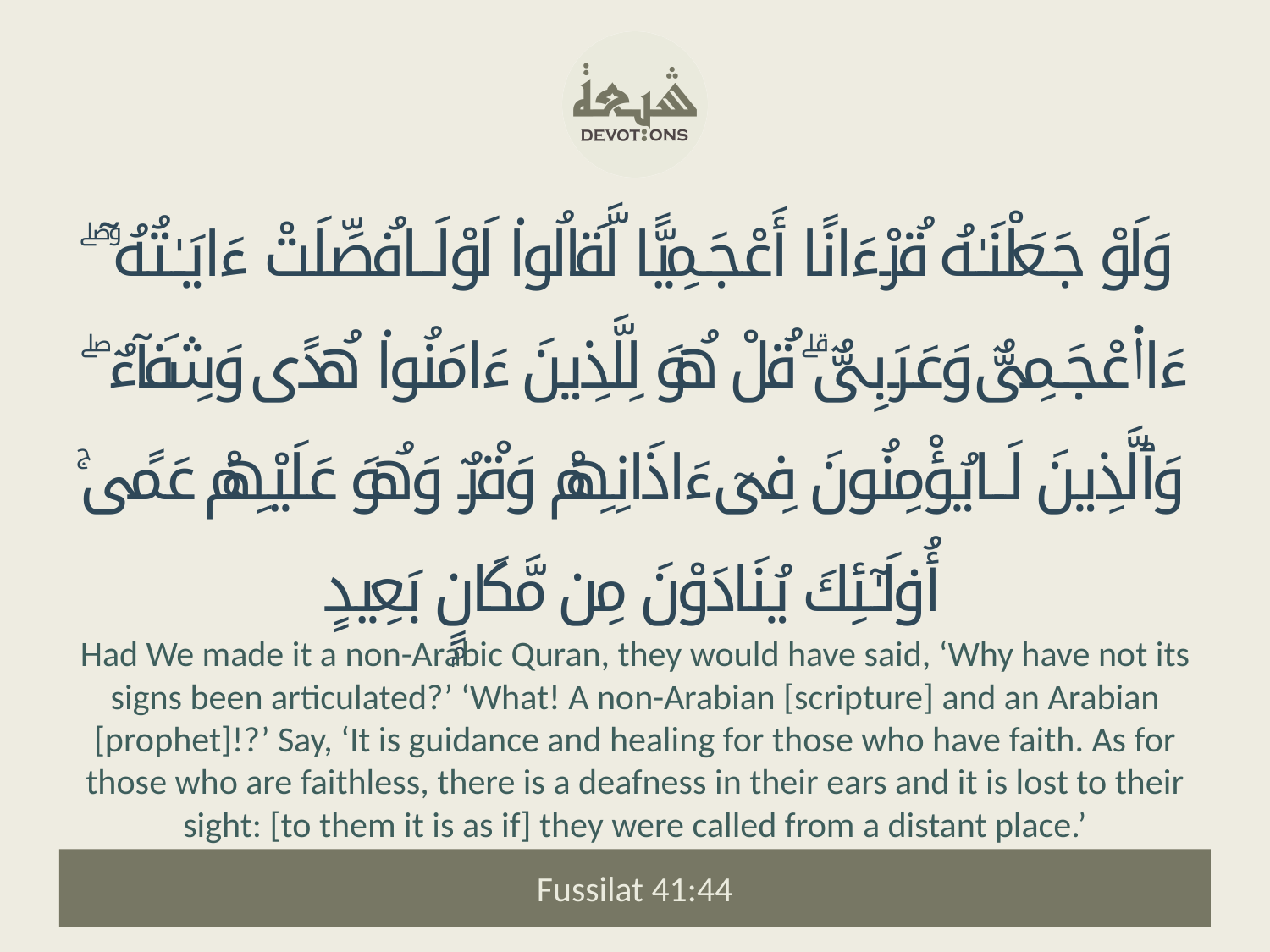

وَلَوْ جَعَلْنَـٰهُ قُرْءَانًا أَعْجَمِيًّا لَّقَالُوا۟ لَوْلَا فُصِّلَتْ ءَايَـٰتُهُۥٓ ۖ ءَا۬عْجَمِىٌّ وَعَرَبِىٌّ ۗ قُلْ هُوَ لِلَّذِينَ ءَامَنُوا۟ هُدًى وَشِفَآءٌ ۖ وَٱلَّذِينَ لَا يُؤْمِنُونَ فِىٓ ءَاذَانِهِمْ وَقْرٌ وَهُوَ عَلَيْهِمْ عَمًى ۚ أُو۟لَـٰٓئِكَ يُنَادَوْنَ مِن مَّكَانٍۭ بَعِيدٍ
Had We made it a non-Arabic Quran, they would have said, ‘Why have not its signs been articulated?’ ‘What! A non-Arabian [scripture] and an Arabian [prophet]!?’ Say, ‘It is guidance and healing for those who have faith. As for those who are faithless, there is a deafness in their ears and it is lost to their sight: [to them it is as if] they were called from a distant place.’
Fussilat 41:44